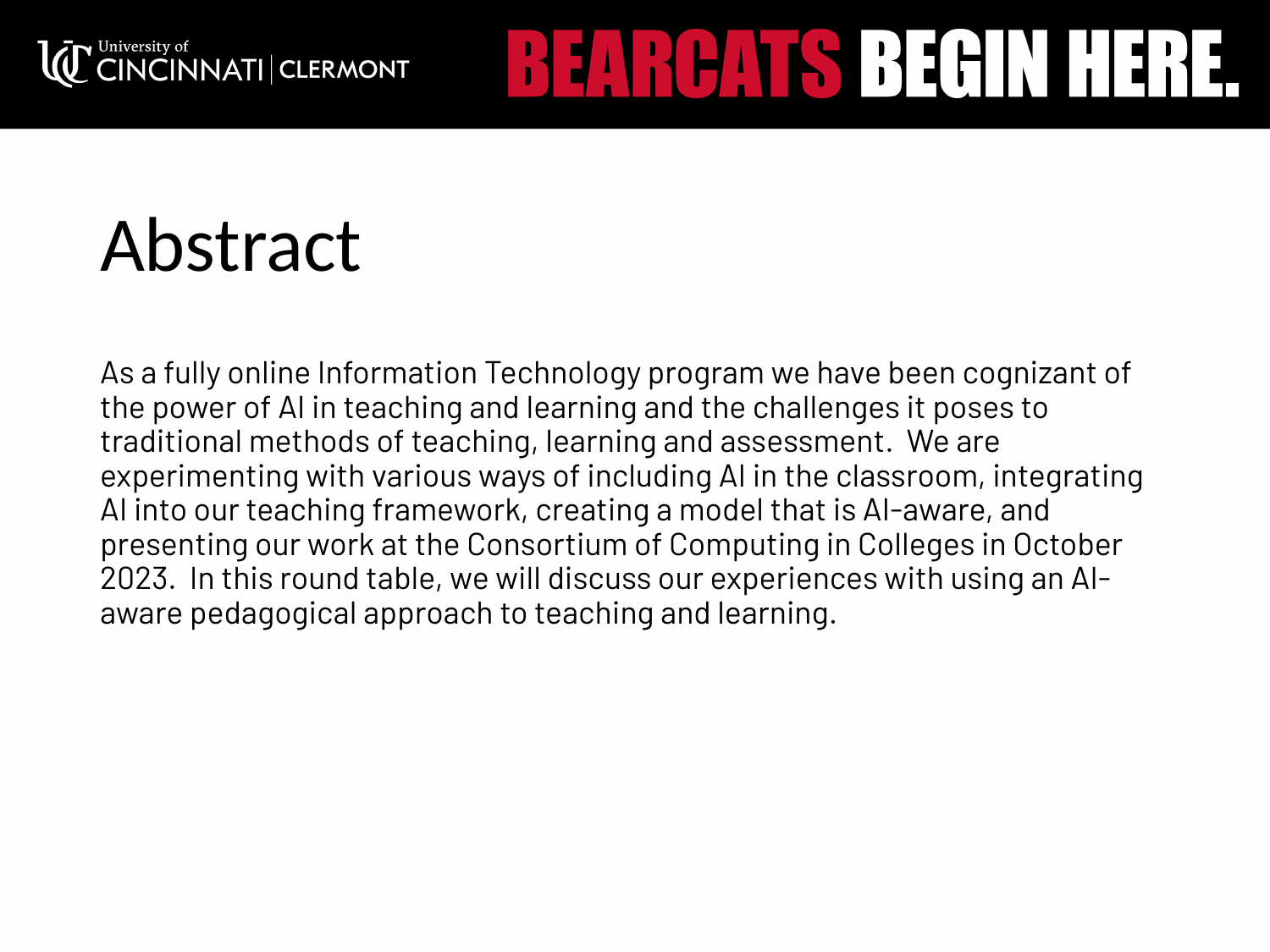

# Abstract
As a fully online Information Technology program we have been cognizant of the power of AI in teaching and learning and the challenges it poses to traditional methods of teaching, learning and assessment.  We are experimenting with various ways of including AI in the classroom, integrating AI into our teaching framework, creating a model that is AI-aware, and presenting our work at the Consortium of Computing in Colleges in October 2023.  In this round table, we will discuss our experiences with using an AI-aware pedagogical approach to teaching and learning.